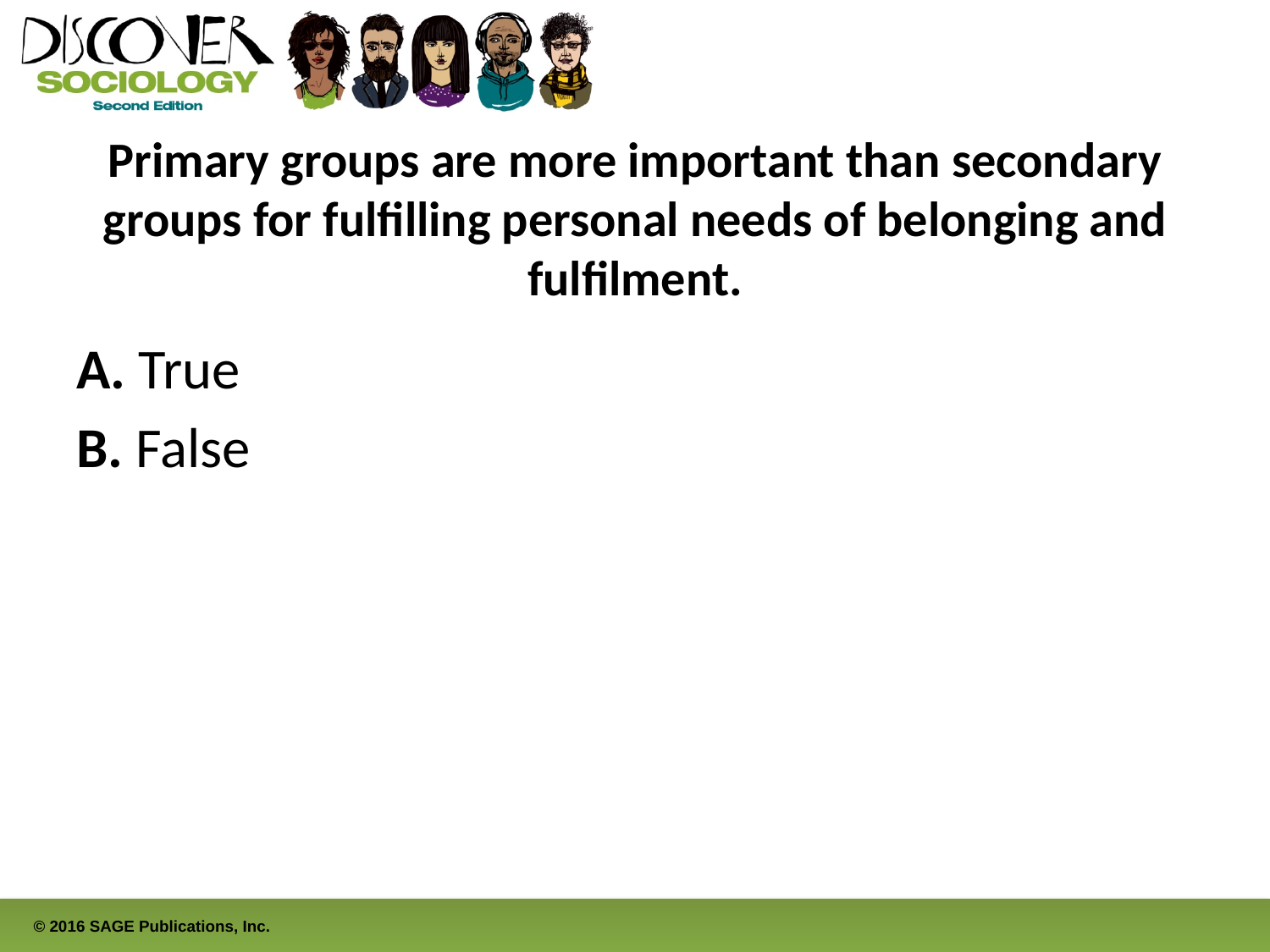

# Primary groups are more important than secondary groups for fulfilling personal needs of belonging and fulfilment.
A. True
B. False